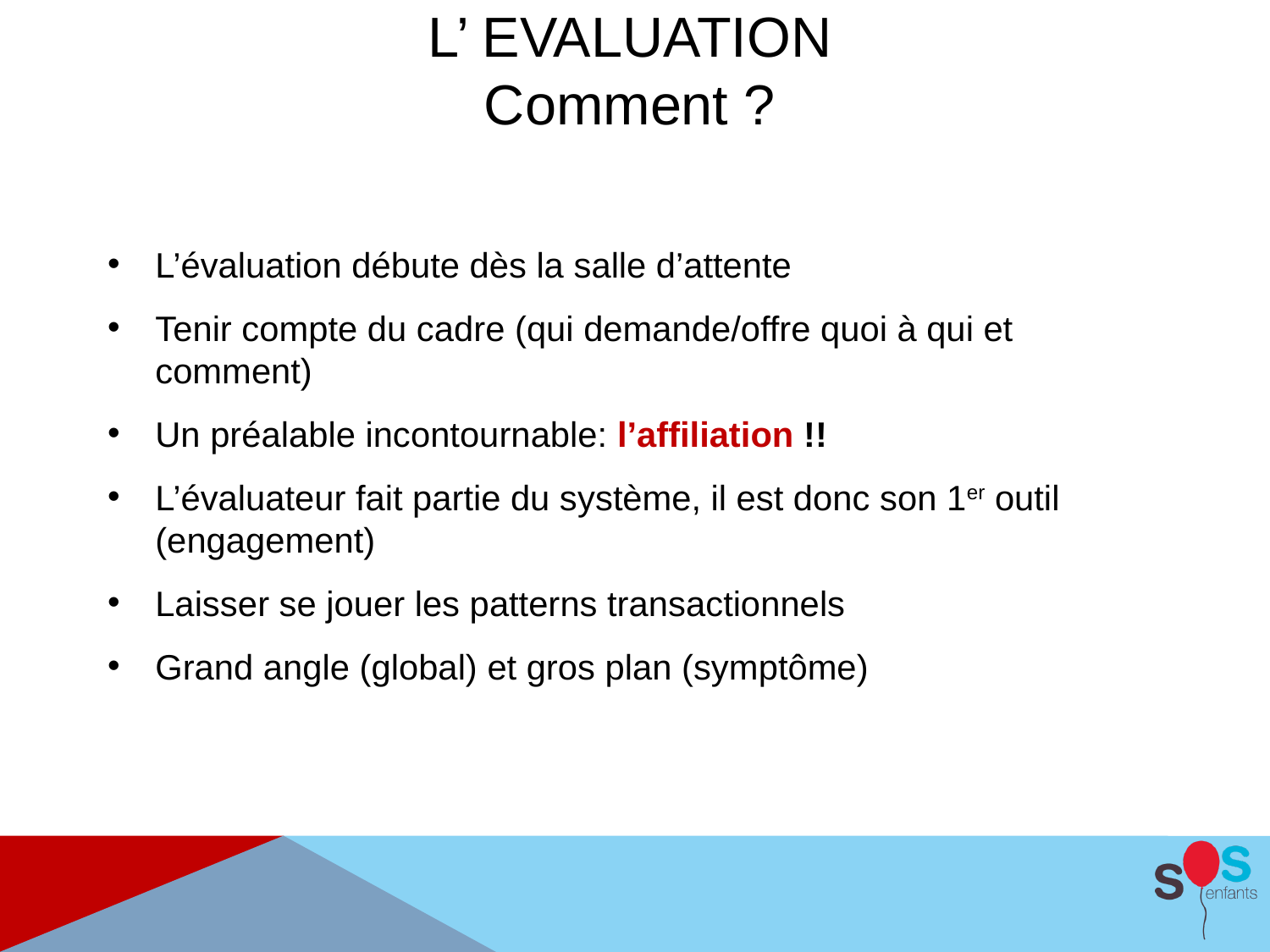

L’ EVALUATIOn
Comment ?
L’évaluation débute dès la salle d’attente
Tenir compte du cadre (qui demande/offre quoi à qui et comment)
Un préalable incontournable: l’affiliation !!
L’évaluateur fait partie du système, il est donc son 1er outil (engagement)
Laisser se jouer les patterns transactionnels
Grand angle (global) et gros plan (symptôme)